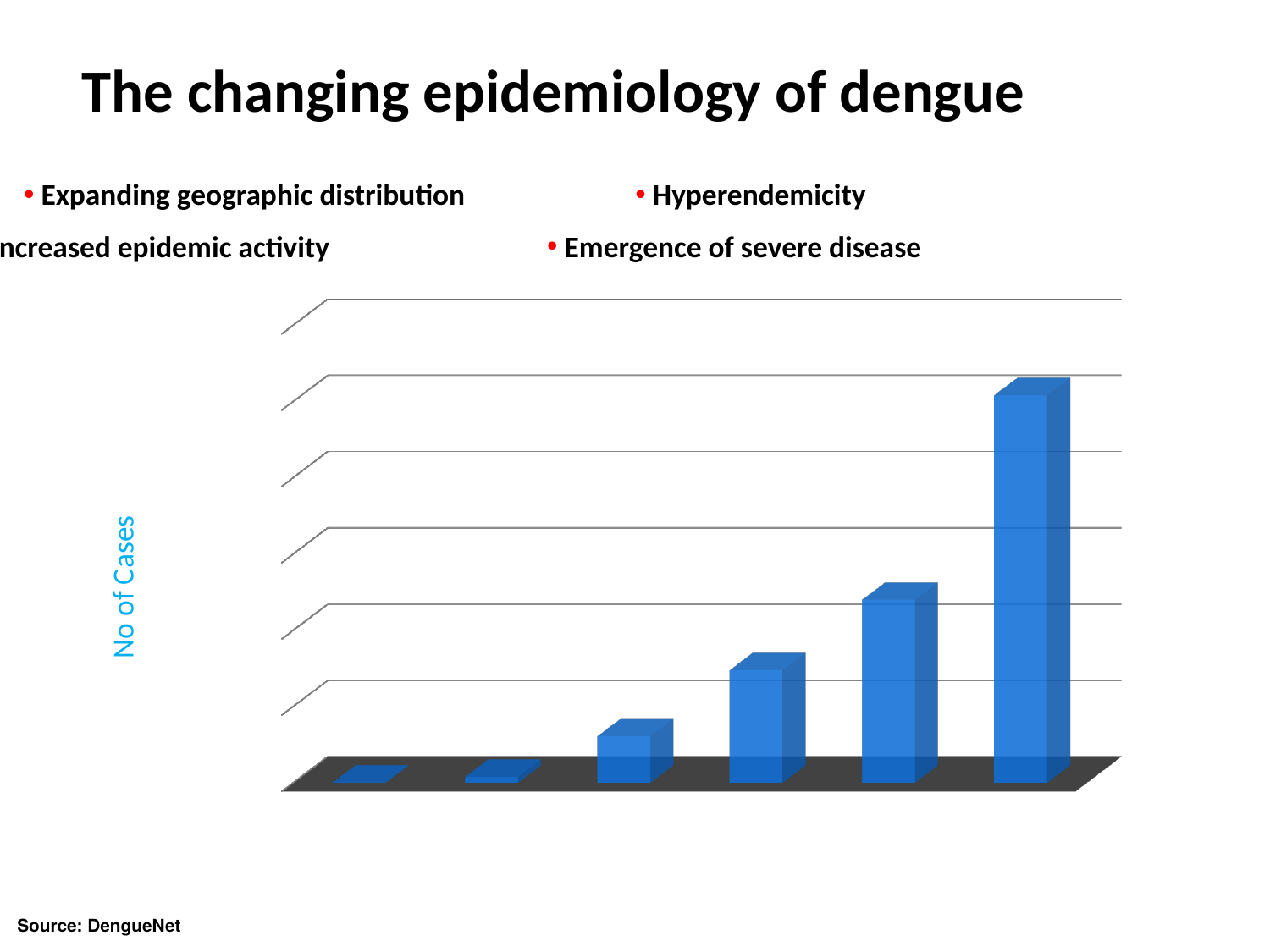

The changing epidemiology of dengue
 Expanding geographic distribution
 Hyperendemicity
  Increased epidemic activity
 Emergence of severe disease

[unsupported chart]

### Chart

| Category |
|---|
No of Cases
Source: DengueNet